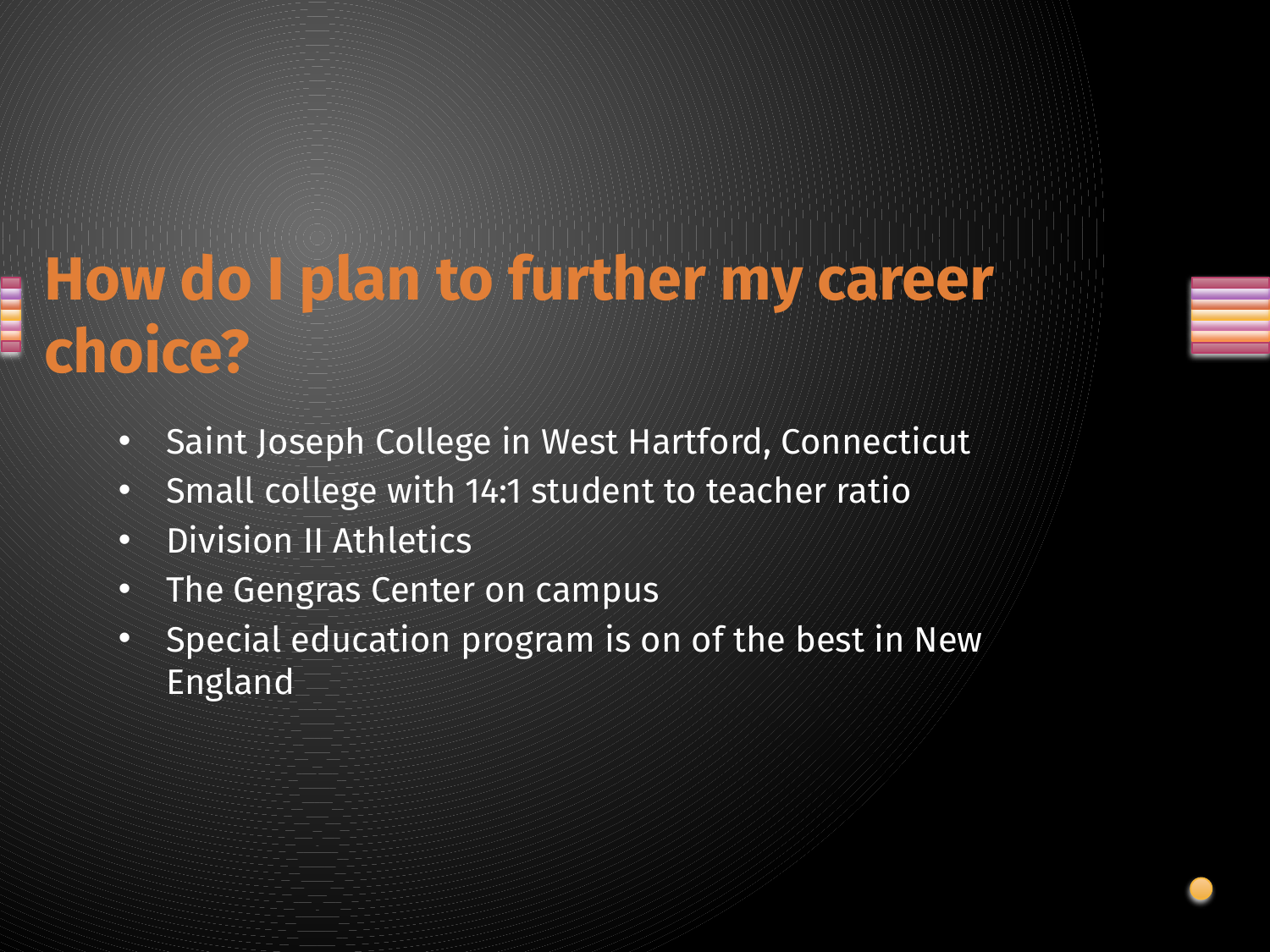

# How do I plan to further my career choice?
Saint Joseph College in West Hartford, Connecticut
Small college with 14:1 student to teacher ratio
Division II Athletics
The Gengras Center on campus
Special education program is on of the best in New England